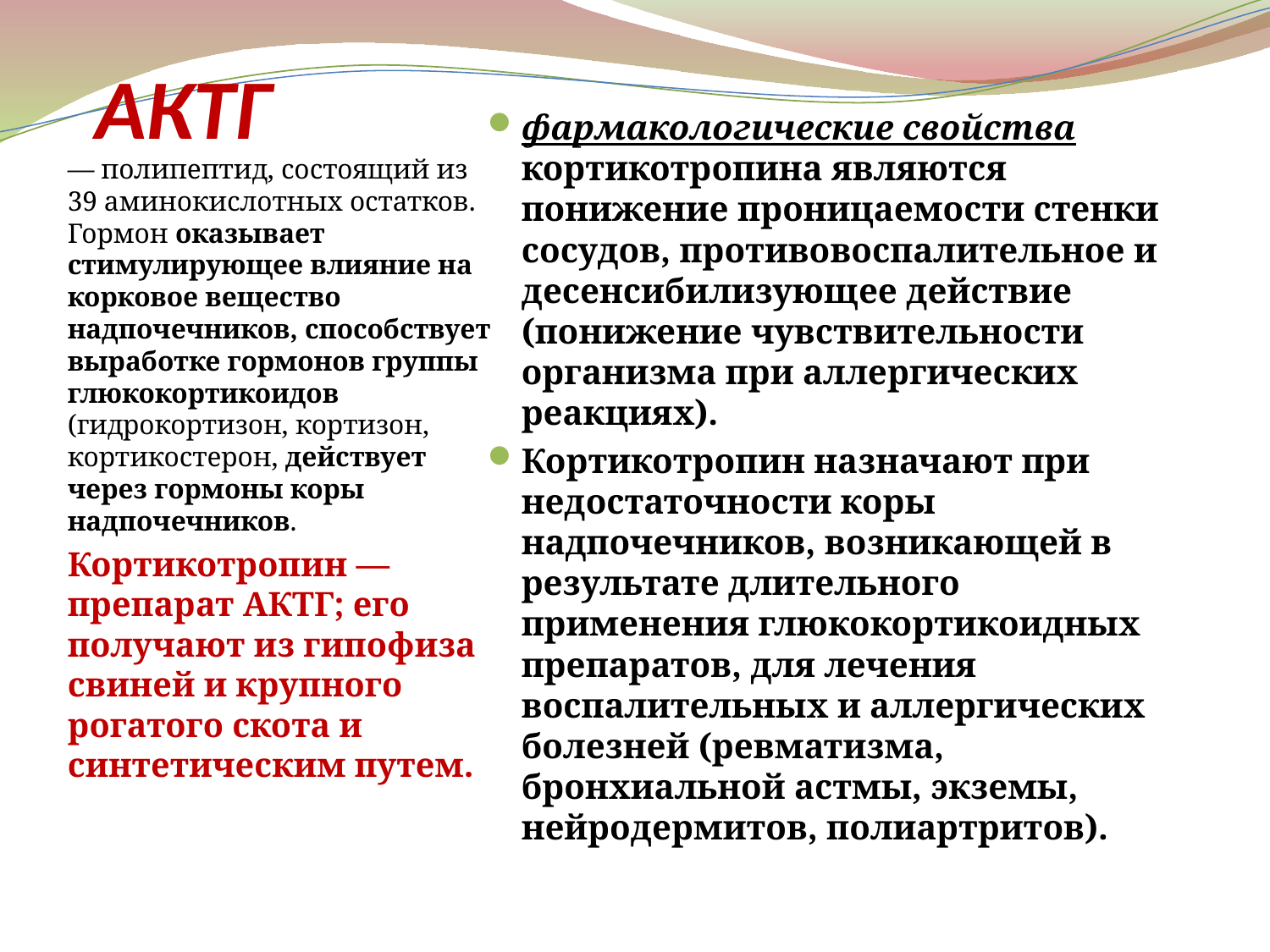

# АКТГ
фармакологические свойства кортикотропина являются понижение проницаемости стенки сосудов, противовоспалительное и десенсибилизующее действие (понижение чувствительности организма при аллергических реакциях).
Кортикотропин назначают при недостаточности коры надпочечников, возникающей в результате длительного применения глюкокортикоидных препаратов, для лечения воспалительных и аллергических болезней (ревматизма, бронхиальной астмы, экземы, нейродермитов, полиартритов).
— полипептид, состоящий из 39 аминокислотных остатков. Гормон оказывает стимулирующее влияние на корковое вещество надпочечников, способствует выработке гормонов группы глюкокортикоидов (гидрокортизон, кортизон, кортикостерон, действует через гормоны коры надпочечников.
Кортикотропин — препарат АКТГ; его получают из гипофиза свиней и крупного рогатого скота и синтетическим путем.